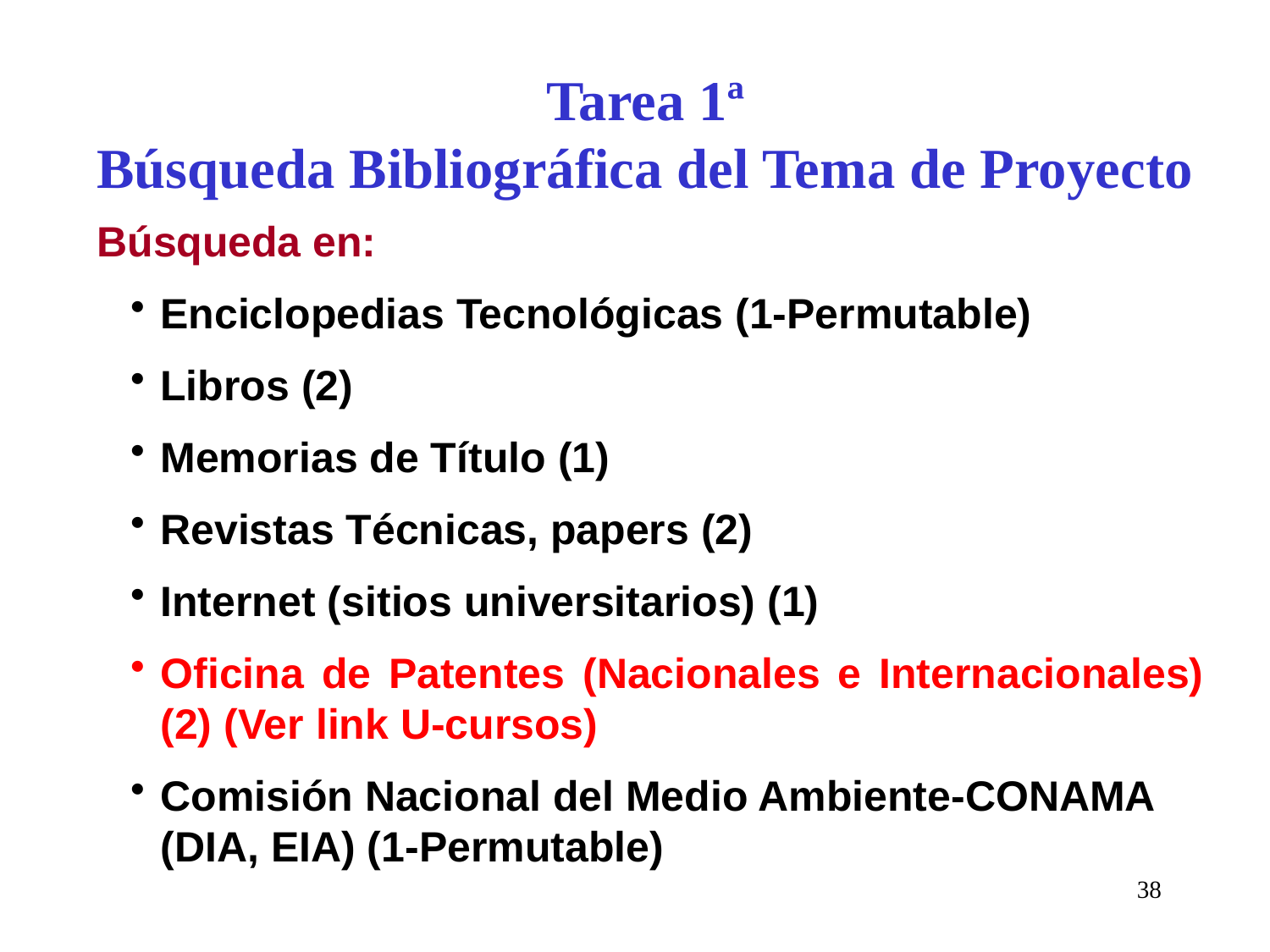

# Tarea 1ª Búsqueda Bibliográfica del Tema de Proyecto
Búsqueda en:
Enciclopedias Tecnológicas (1-Permutable)
Libros (2)
Memorias de Título (1)
Revistas Técnicas, papers (2)
Internet (sitios universitarios) (1)
Oficina de Patentes (Nacionales e Internacionales) (2) (Ver link U-cursos)
Comisión Nacional del Medio Ambiente-CONAMA (DIA, EIA) (1-Permutable)
38